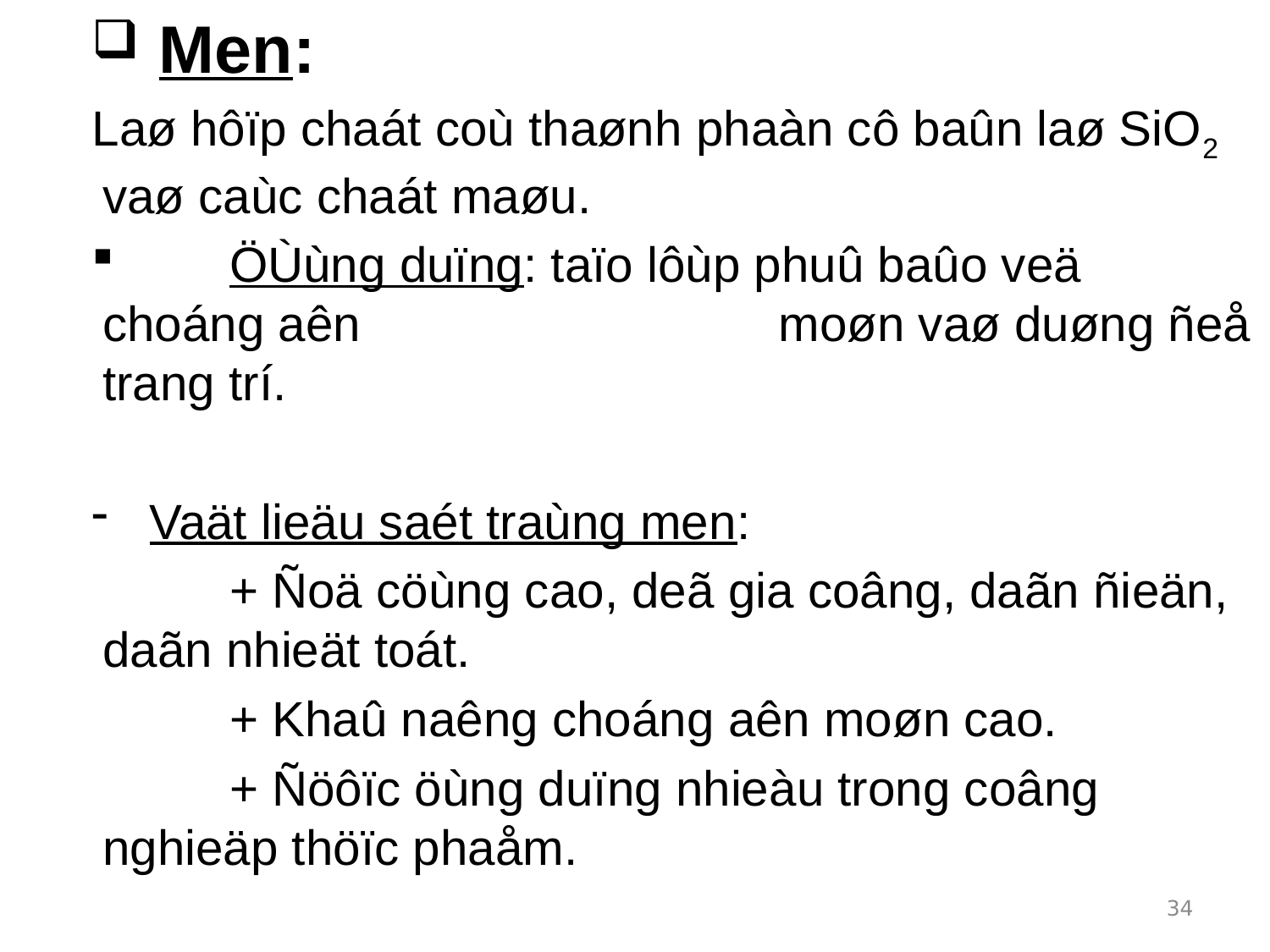

Men:
Laø hôïp chaát coù thaønh phaàn cô baûn laø SiO2 vaø caùc chaát maøu.
	ÖÙùng duïng: taïo lôùp phuû baûo veä choáng aên 		      	   moøn vaø duøng ñeå trang trí.

   Vaät lieäu saét traùng men:
		+ Ñoä cöùng cao, deã gia coâng, daãn ñieän, daãn nhieät toát.
		+ Khaû naêng choáng aên moøn cao.
		+ Ñöôïc öùng duïng nhieàu trong coâng nghieäp thöïc phaåm.
34